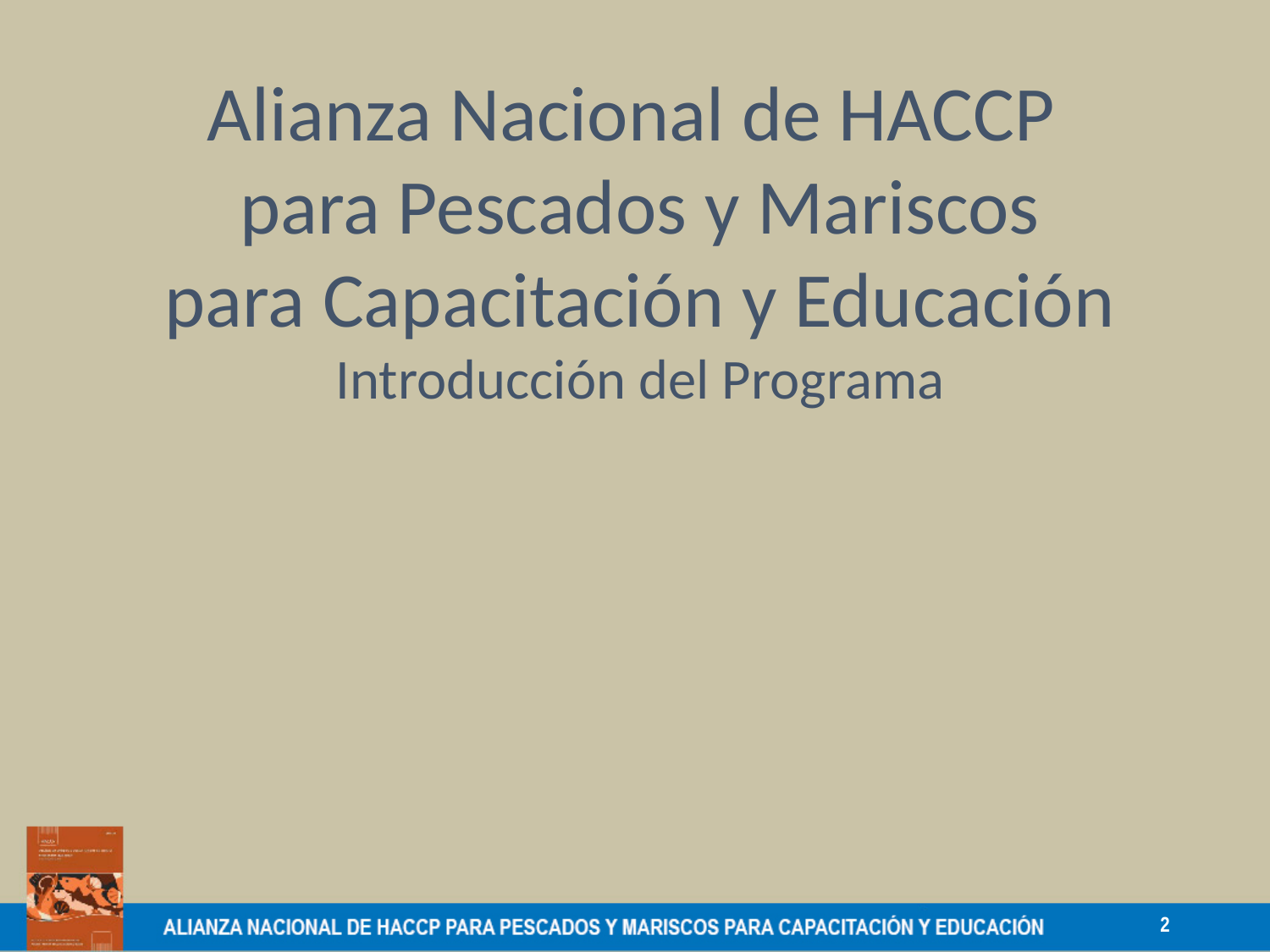

Alianza Nacional de HACCP
para Pescados y Mariscos
para Capacitación y Educación
Introducción del Programa
2